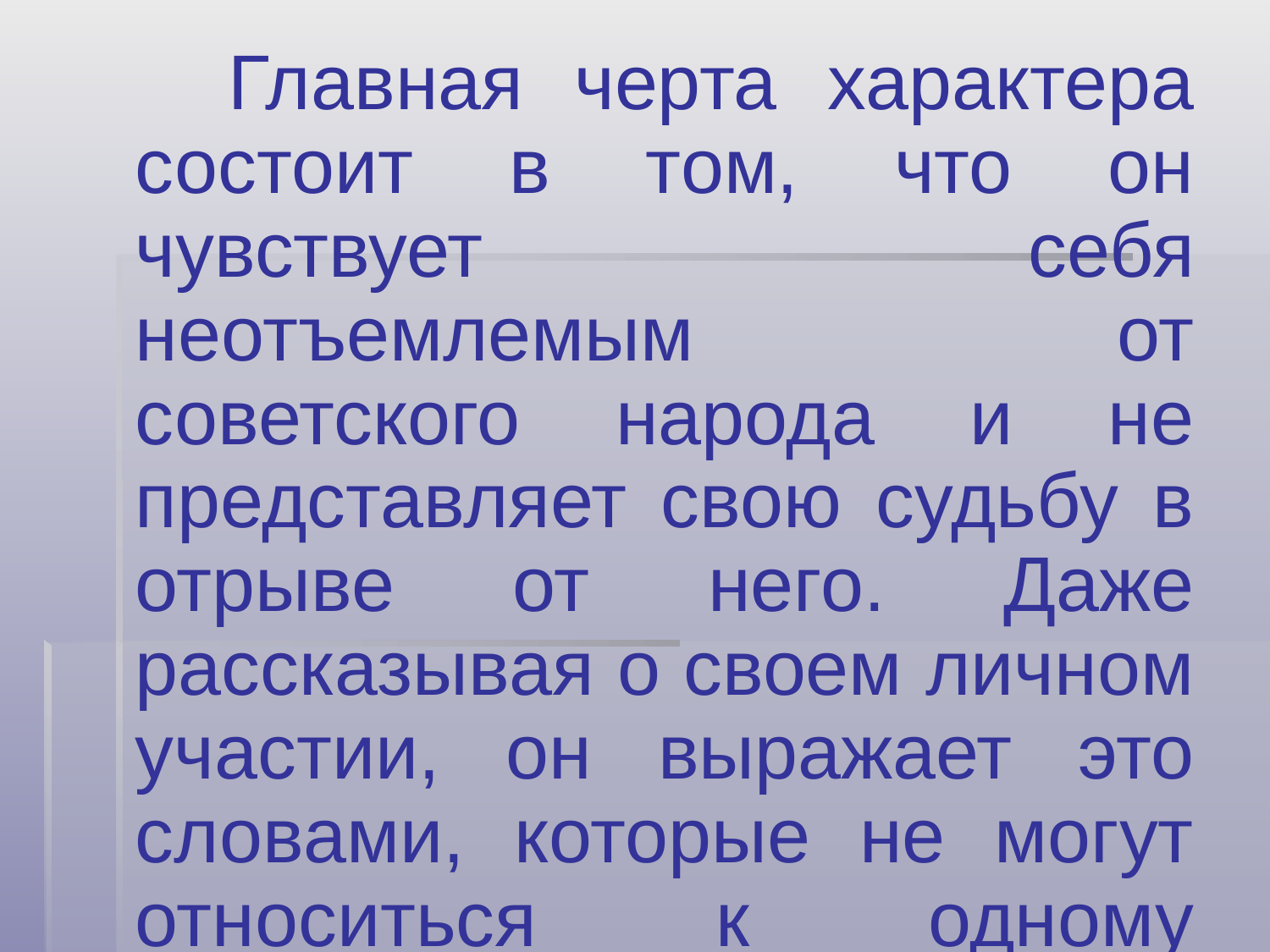

Главная черта характера состоит в том, что он чувствует себя неотъемлемым от советского народа и не представляет свою судьбу в отрыве от него. Даже рассказывая о своем личном участии, он выражает это словами, которые не могут относиться к одному человеку, лишь к массе людей.